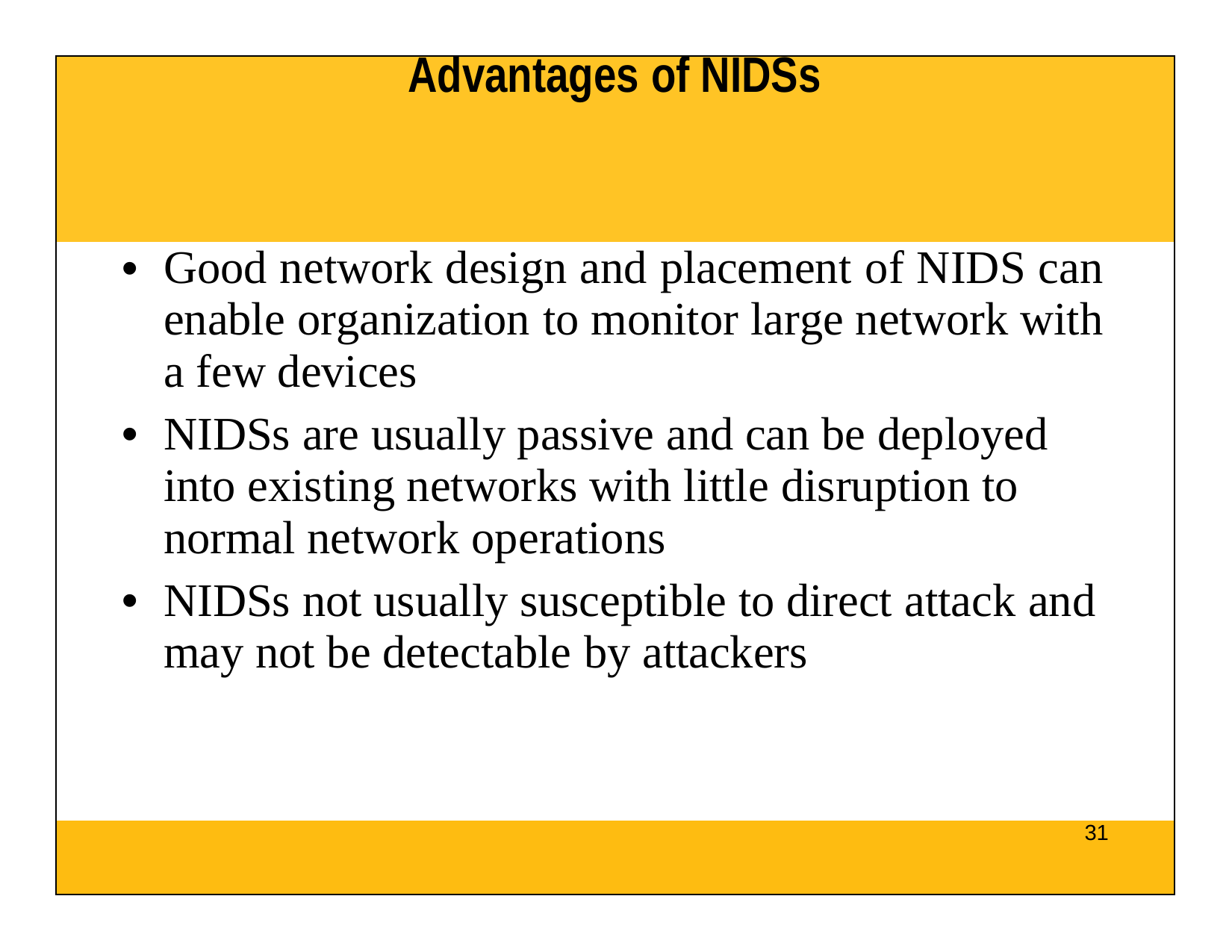

| Advantages of NIDSs |
| --- |
| Good network design and placement of NIDS can enable organization to monitor large network with a few devices NIDSs are usually passive and can be deployed into existing networks with little disruption to normal network operations NIDSs not usually susceptible to direct attack and may not be detectable by attackers |
| 31 |